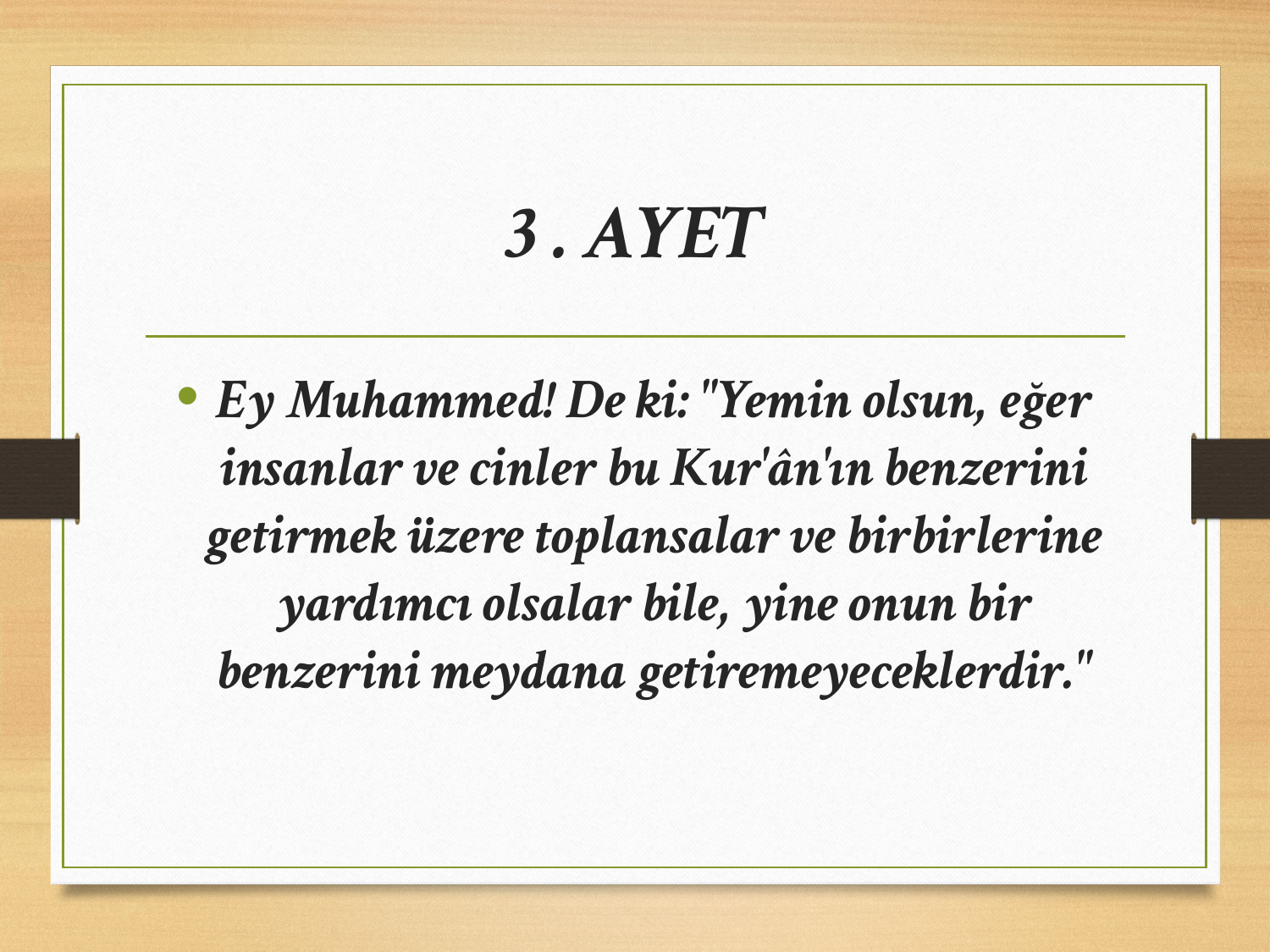

# 3 . AYET
Ey Muhammed! De ki: "Yemin olsun, eğer insanlar ve cinler bu Kur'ân'ın benzerini getirmek üzere toplansalar ve birbirlerine yardımcı olsalar bile, yine onun bir benzerini meydana getiremeyeceklerdir."